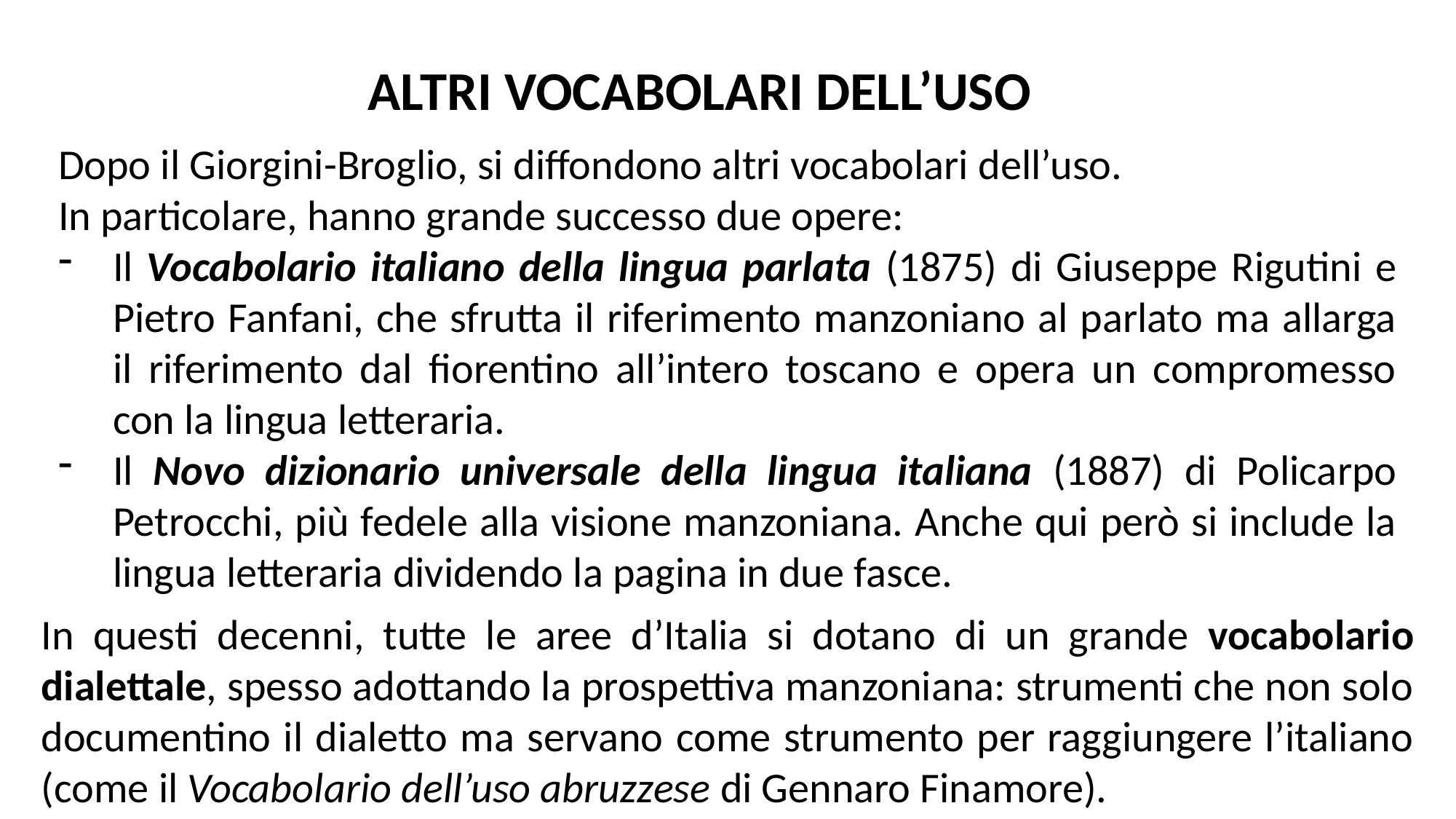

ALTRI VOCABOLARI DELL’USO
Dopo il Giorgini-Broglio, si diffondono altri vocabolari dell’uso.
In particolare, hanno grande successo due opere:
Il Vocabolario italiano della lingua parlata (1875) di Giuseppe Rigutini e Pietro Fanfani, che sfrutta il riferimento manzoniano al parlato ma allarga il riferimento dal fiorentino all’intero toscano e opera un compromesso con la lingua letteraria.
Il Novo dizionario universale della lingua italiana (1887) di Policarpo Petrocchi, più fedele alla visione manzoniana. Anche qui però si include la lingua letteraria dividendo la pagina in due fasce.
In questi decenni, tutte le aree d’Italia si dotano di un grande vocabolario dialettale, spesso adottando la prospettiva manzoniana: strumenti che non solo documentino il dialetto ma servano come strumento per raggiungere l’italiano (come il Vocabolario dell’uso abruzzese di Gennaro Finamore).